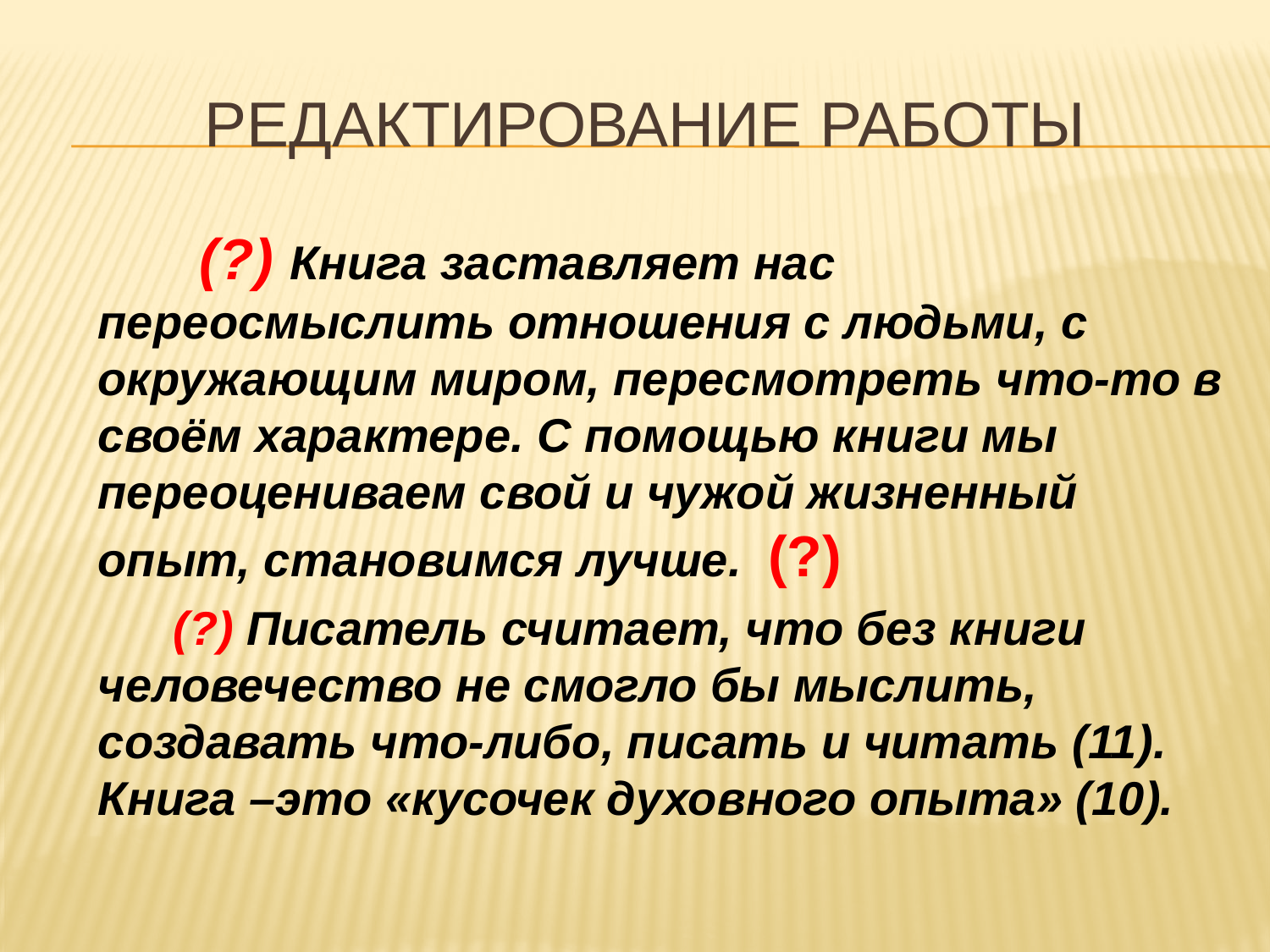

# Редактирование работы
         (?) Книга заставляет нас переосмыслить отношения с людьми, с окружающим миром, пересмотреть что-то в своём характере. С помощью книги мы переоцениваем свой и чужой жизненный опыт, становимся лучше.  (?)
         (?) Писатель считает, что без книги человечество не смогло бы мыслить, создавать что-либо, писать и читать (11). Книга –это «кусочек духовного опыта» (10).